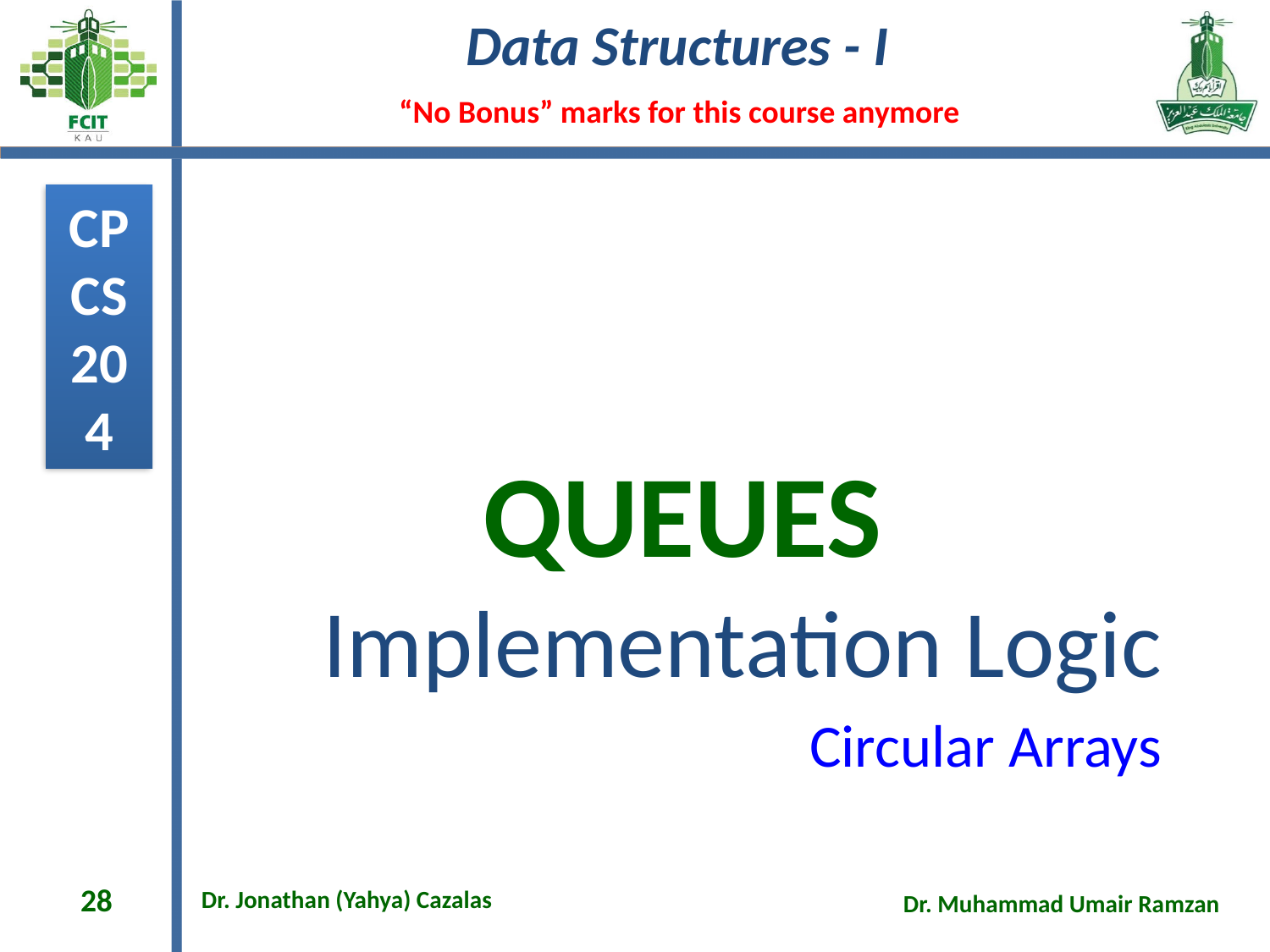

# QUEUES
Implementation Logic
Circular Arrays
28